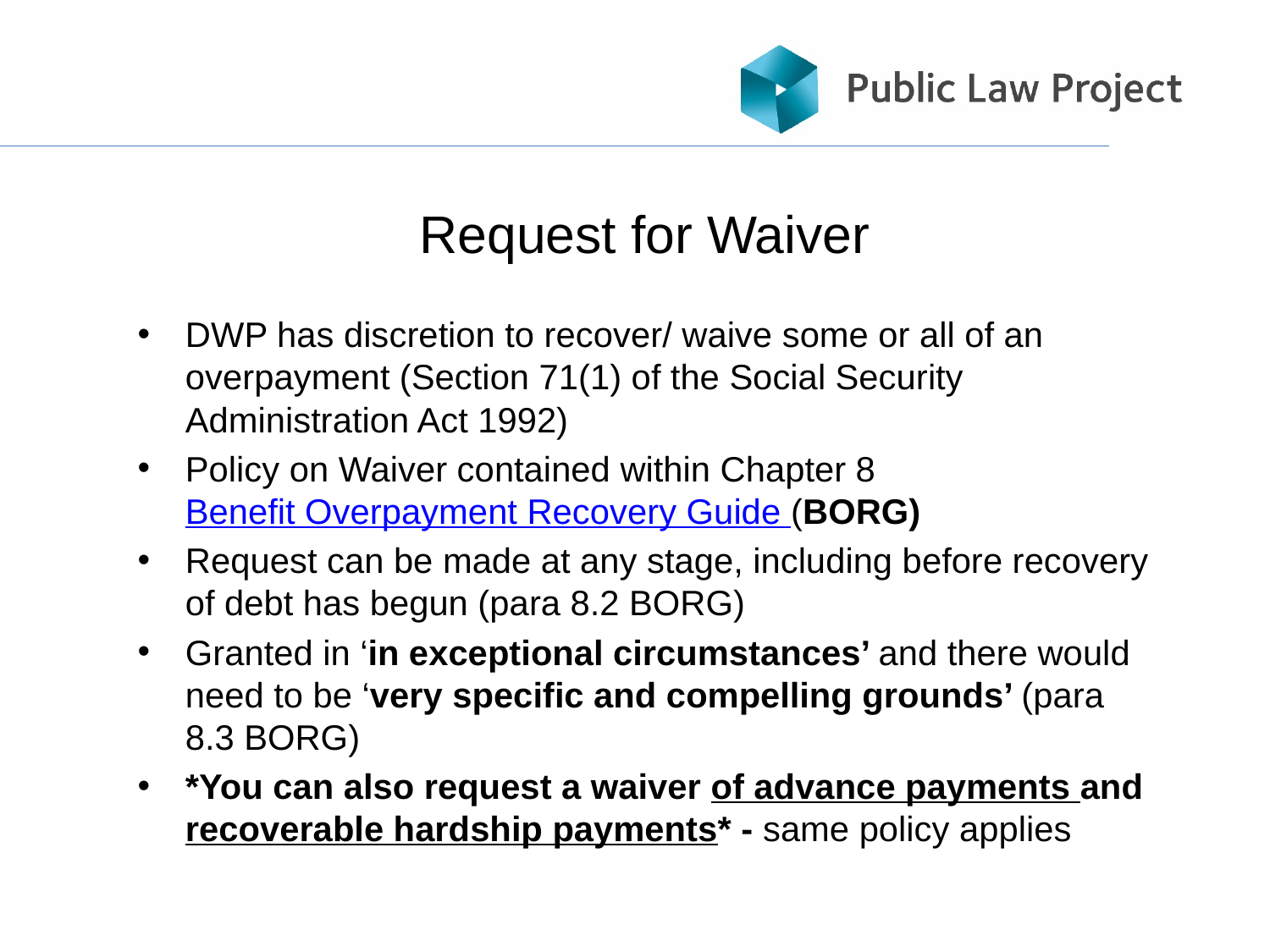

# Request for Waiver
DWP has discretion to recover/ waive some or all of an overpayment (Section 71(1) of the Social Security Administration Act 1992)
Policy on Waiver contained within Chapter 8 Benefit Overpayment Recovery Guide (BORG)
Request can be made at any stage, including before recovery of debt has begun (para 8.2 BORG)
Granted in ‘in exceptional circumstances’ and there would need to be ‘very specific and compelling grounds’ (para 8.3 BORG)
*You can also request a waiver of advance payments and recoverable hardship payments* - same policy applies